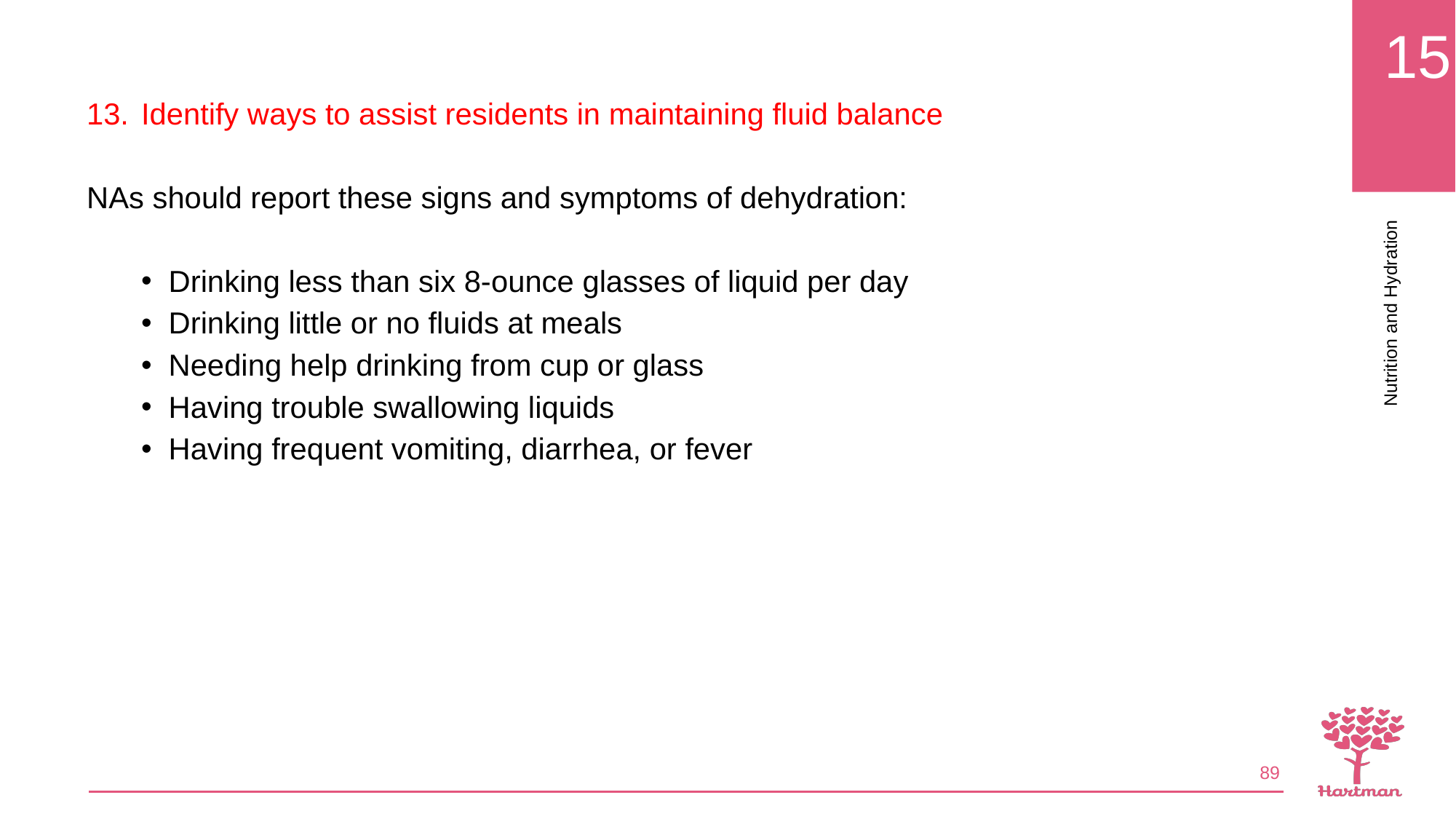

Identify ways to assist residents in maintaining fluid balance

NAs should report these signs and symptoms of dehydration:

Drinking less than six 8-ounce glasses of liquid per day
Drinking little or no fluids at meals
Needing help drinking from cup or glass
Having trouble swallowing liquids
Having frequent vomiting, diarrhea, or fever

89